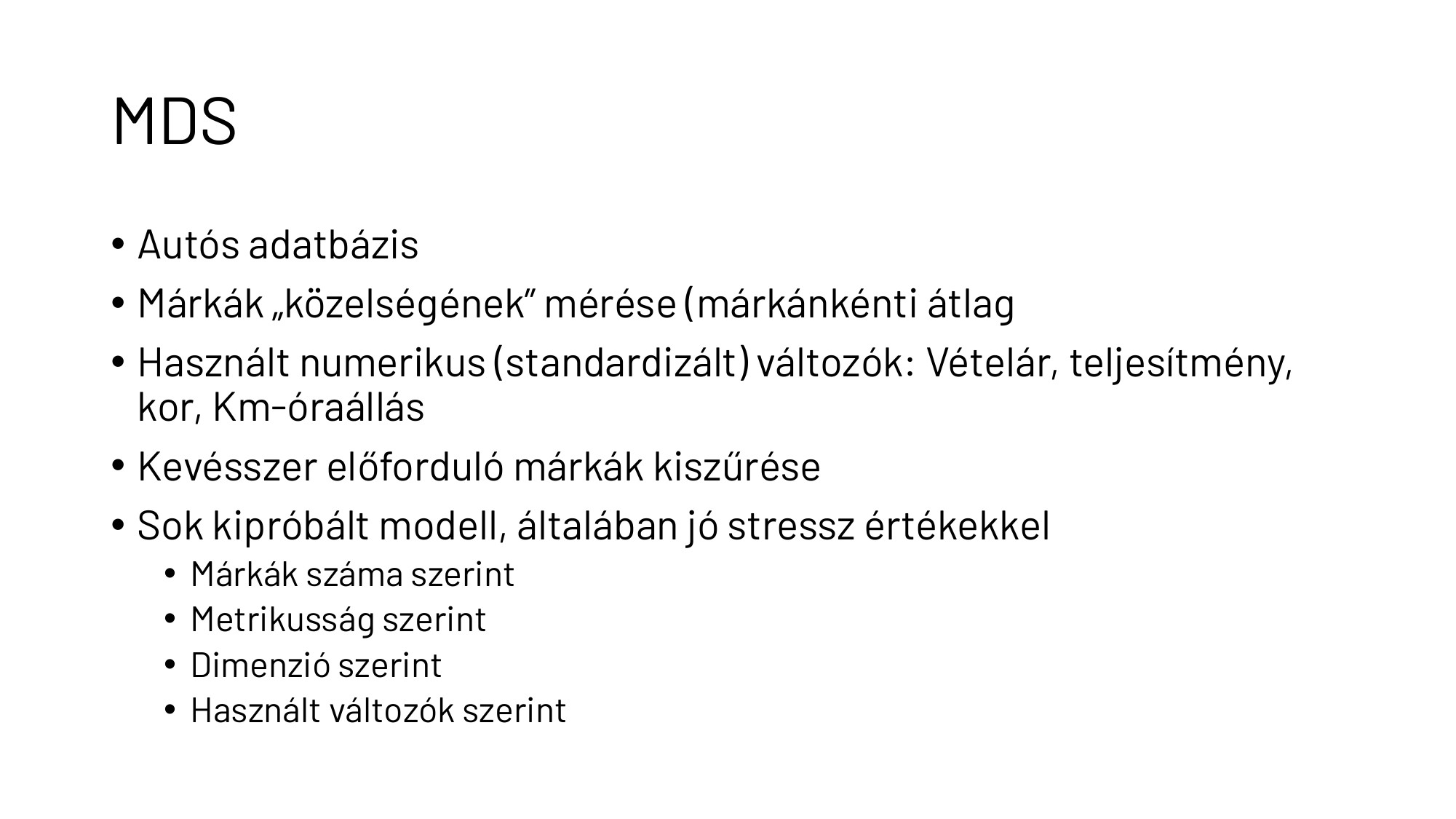

# MDS
Autós adatbázis
Márkák „közelségének” mérése (márkánkénti átlag
Használt numerikus (standardizált) változók: Vételár, teljesítmény, kor, Km-óraállás
Kevésszer előforduló márkák kiszűrése
Sok kipróbált modell, általában jó stressz értékekkel
Márkák száma szerint
Metrikusság szerint
Dimenzió szerint
Használt változók szerint